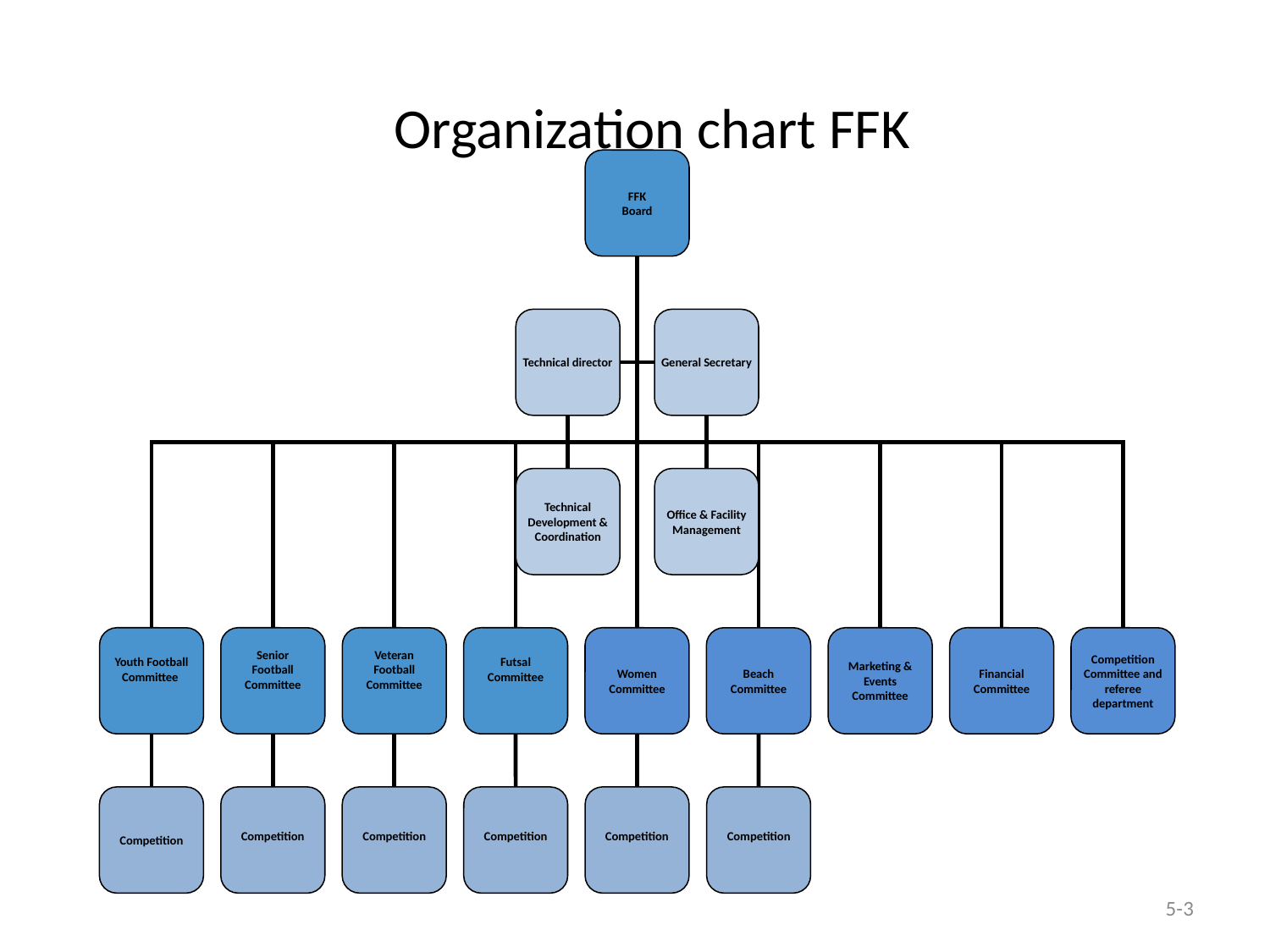

Organization Chart FFK

# Organization chart FFK

FFK
Board
Technical director
General Secretary
Technical Development & Coordination
Office & Facility Management

Youth Football
Committee

Senior
Football
Committee

Veteran
Football
Committee

Futsal
Committee

Women
Committee
Beach
Committee
Marketing & Events
Committee
Financial Committee
Competition Committee and referee department
Competition

Competition

Competition

Competition

Competition

Competition

|  |
| --- |
|  |
| --- |
|  |
| --- |
|  |
| --- |
|  |
| --- |
|  |
| --- |
|  |
| --- |
|  |
| --- |
|  |
| --- |
|  |
| --- |
|  |
| --- |
|  |
| --- |
|  |
| --- |
|  |
| --- |
|  |
| --- |
|  |
| --- |
|  |
| --- |
|  |
| --- |
|  |
| --- |
|  |
| --- |
5-3